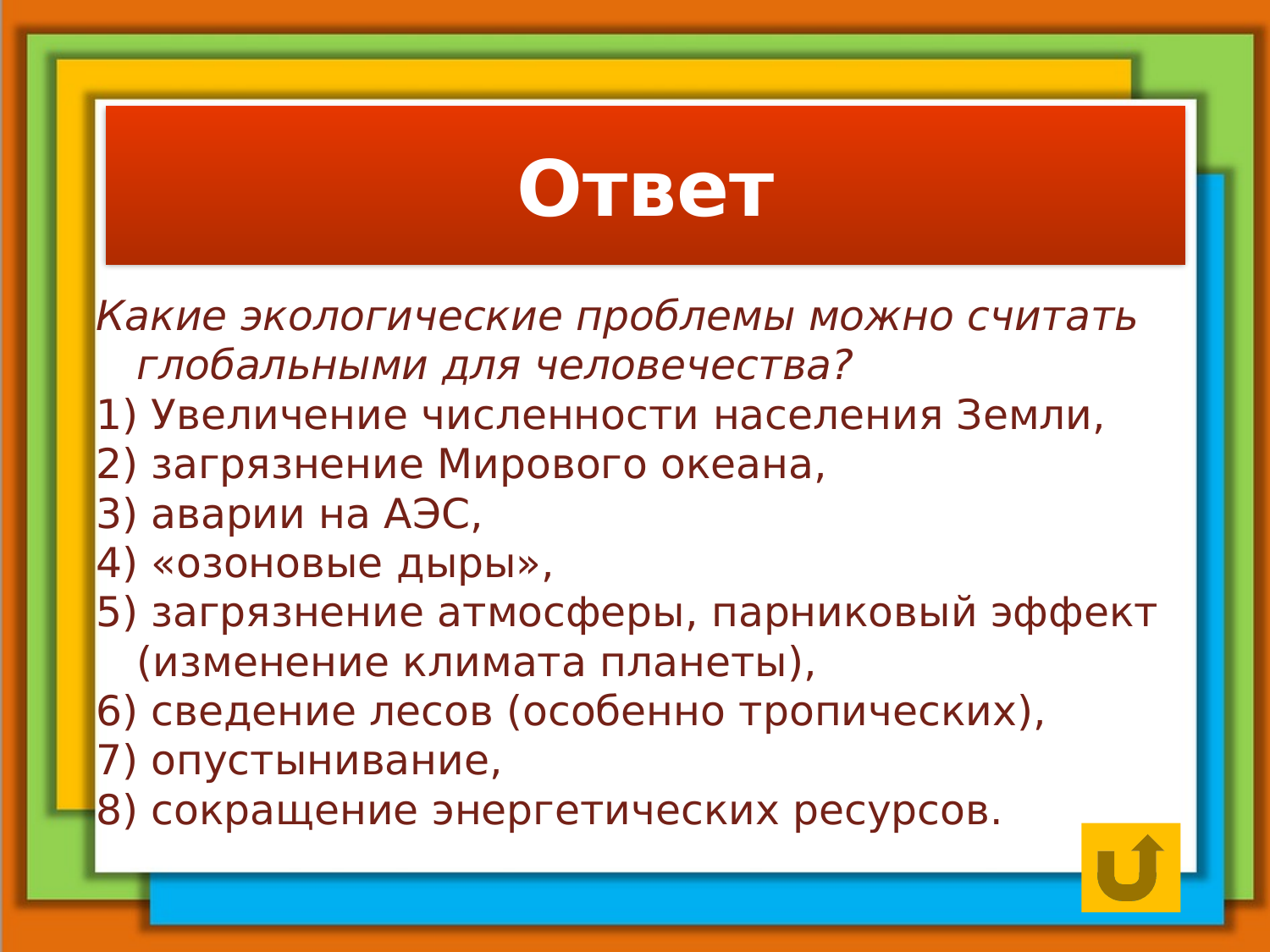

# Ответ
Какие экологические проблемы можно считать глобальными для человечества?
1) Увеличение численности населения Земли,
2) загрязнение Мирового океана,
3) аварии на АЭС,
4) «озоновые дыры»,
5) загрязнение атмосферы, парниковый эффект (изменение климата планеты),
6) сведение лесов (особенно тропических),
7) опустынивание,
8) сокращение энергетических ресурсов.